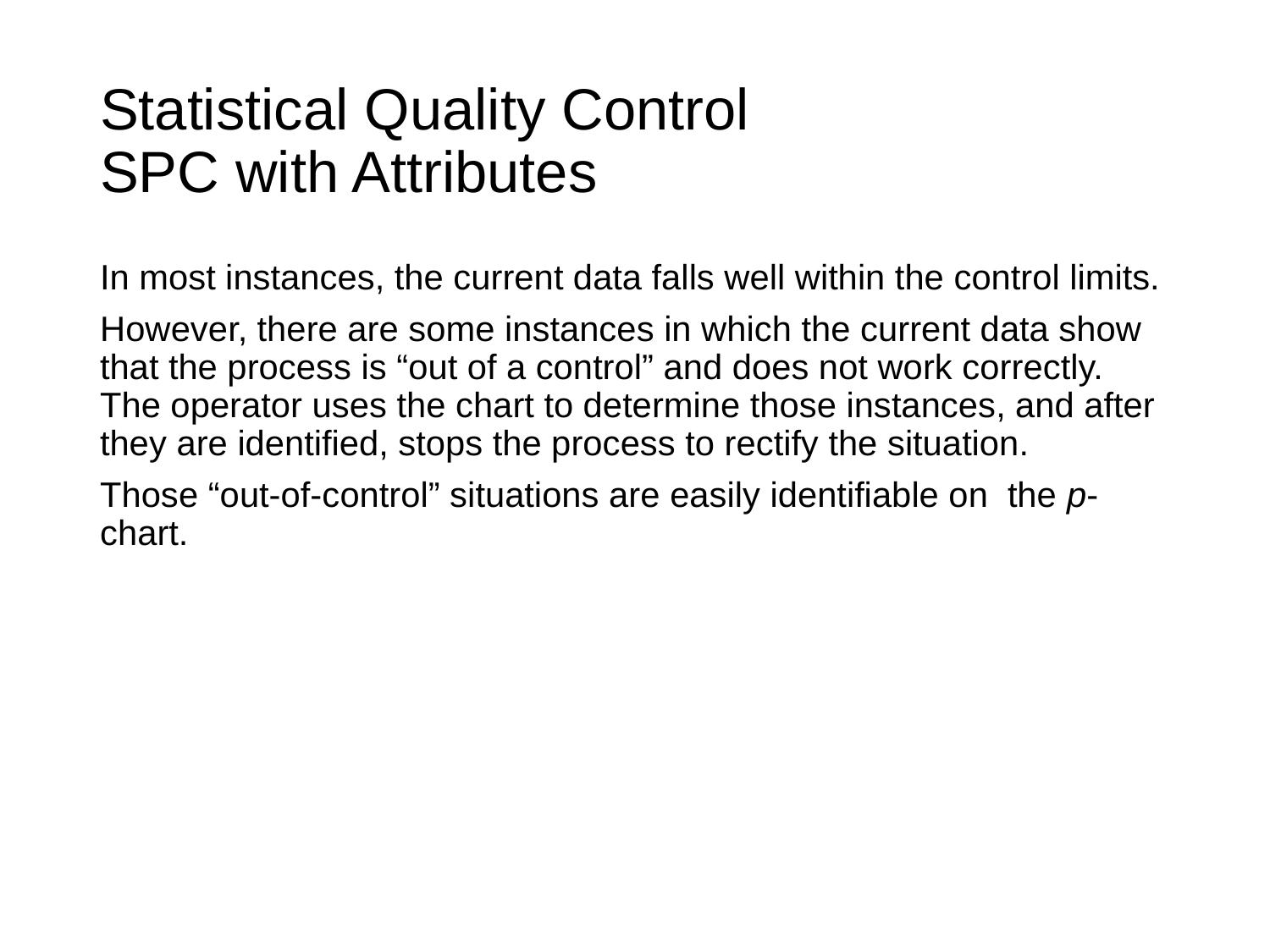

# Statistical Quality Control SPC with Attributes
In most instances, the current data falls well within the control limits.
However, there are some instances in which the current data show that the process is “out of a control” and does not work correctly. The operator uses the chart to determine those instances, and after they are identified, stops the process to rectify the situation.
Those “out-of-control” situations are easily identifiable on  the p-chart.